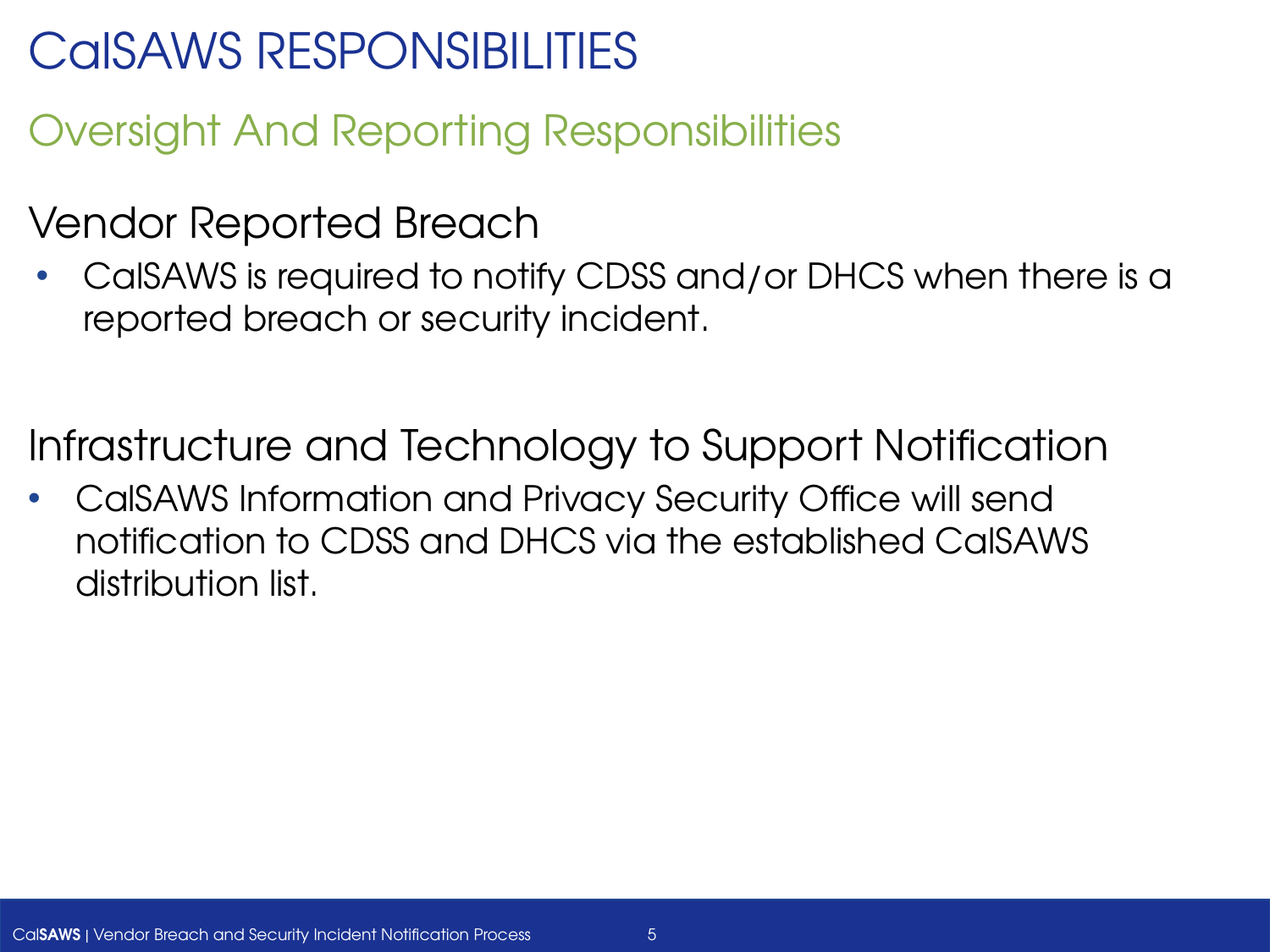

# CalSAWS RESPONSIBILITIES
Oversight And Reporting Responsibilities
Vendor Reported Breach
CalSAWS is required to notify CDSS and/or DHCS when there is a reported breach or security incident.

Infrastructure and Technology to Support Notification
CalSAWS Information and Privacy Security Office will send notification to CDSS and DHCS via the established CalSAWS distribution list.